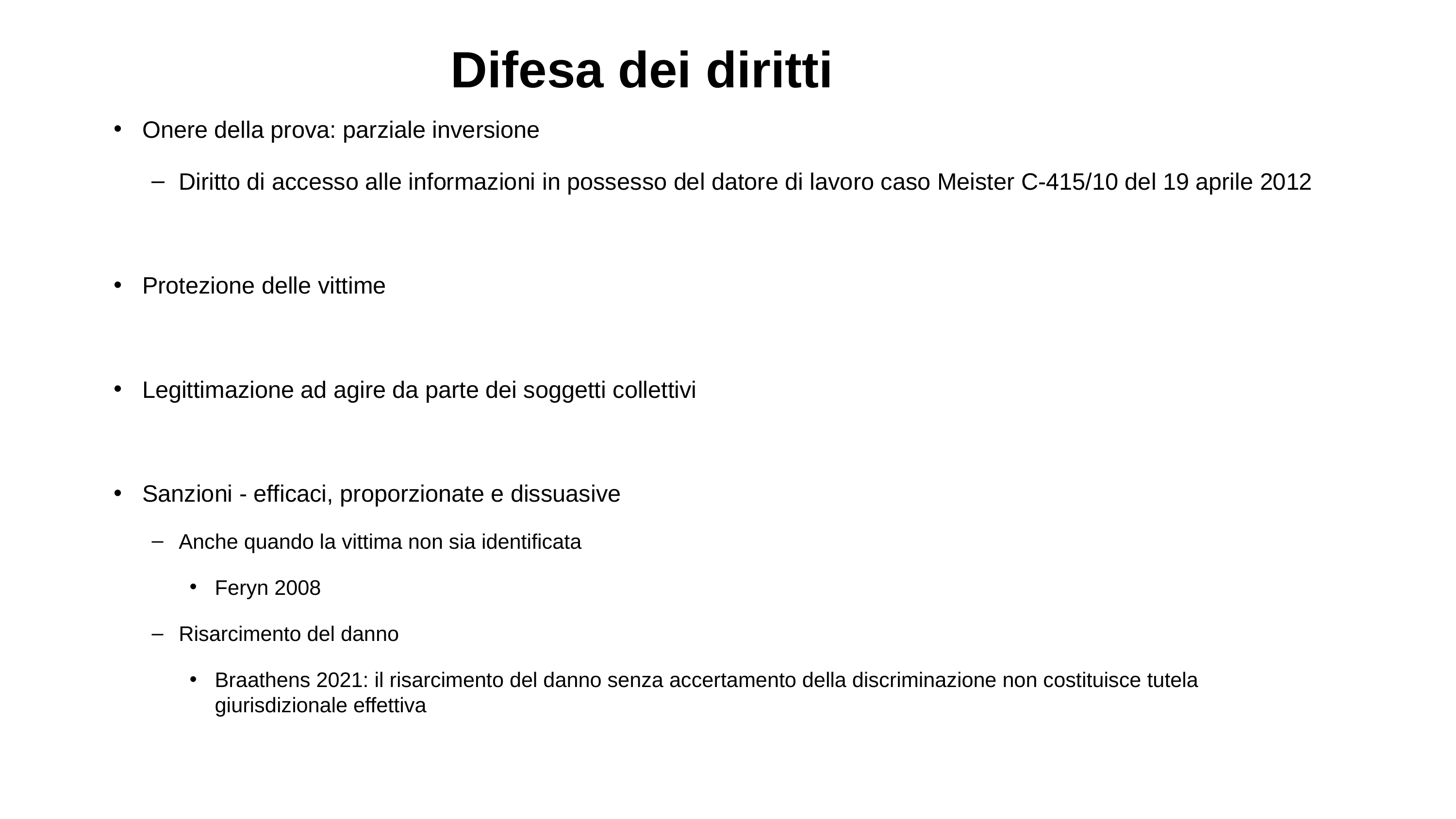

# Difesa dei diritti
Onere della prova: parziale inversione
Diritto di accesso alle informazioni in possesso del datore di lavoro caso Meister C-415/10 del 19 aprile 2012

Protezione delle vittime

Legittimazione ad agire da parte dei soggetti collettivi

Sanzioni - efficaci, proporzionate e dissuasive
Anche quando la vittima non sia identificata
Feryn 2008
Risarcimento del danno
Braathens 2021: il risarcimento del danno senza accertamento della discriminazione non costituisce tutela giurisdizionale effettiva